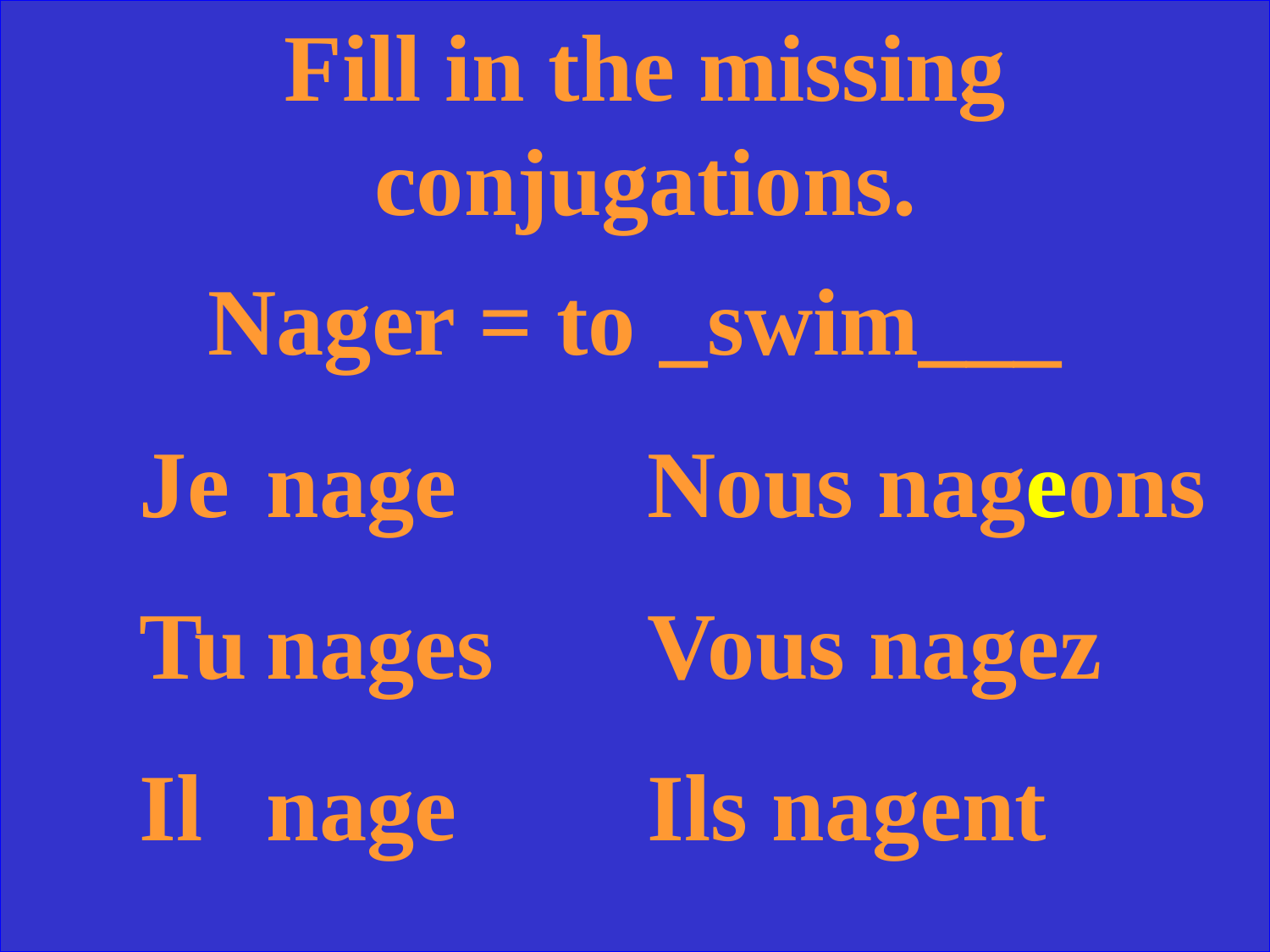

Fill in the missing conjugations.
Nager = to _swim___
Je	nage		Nous nageons
Tu	nages		Vous nagez
Il	nage		Ils nagent